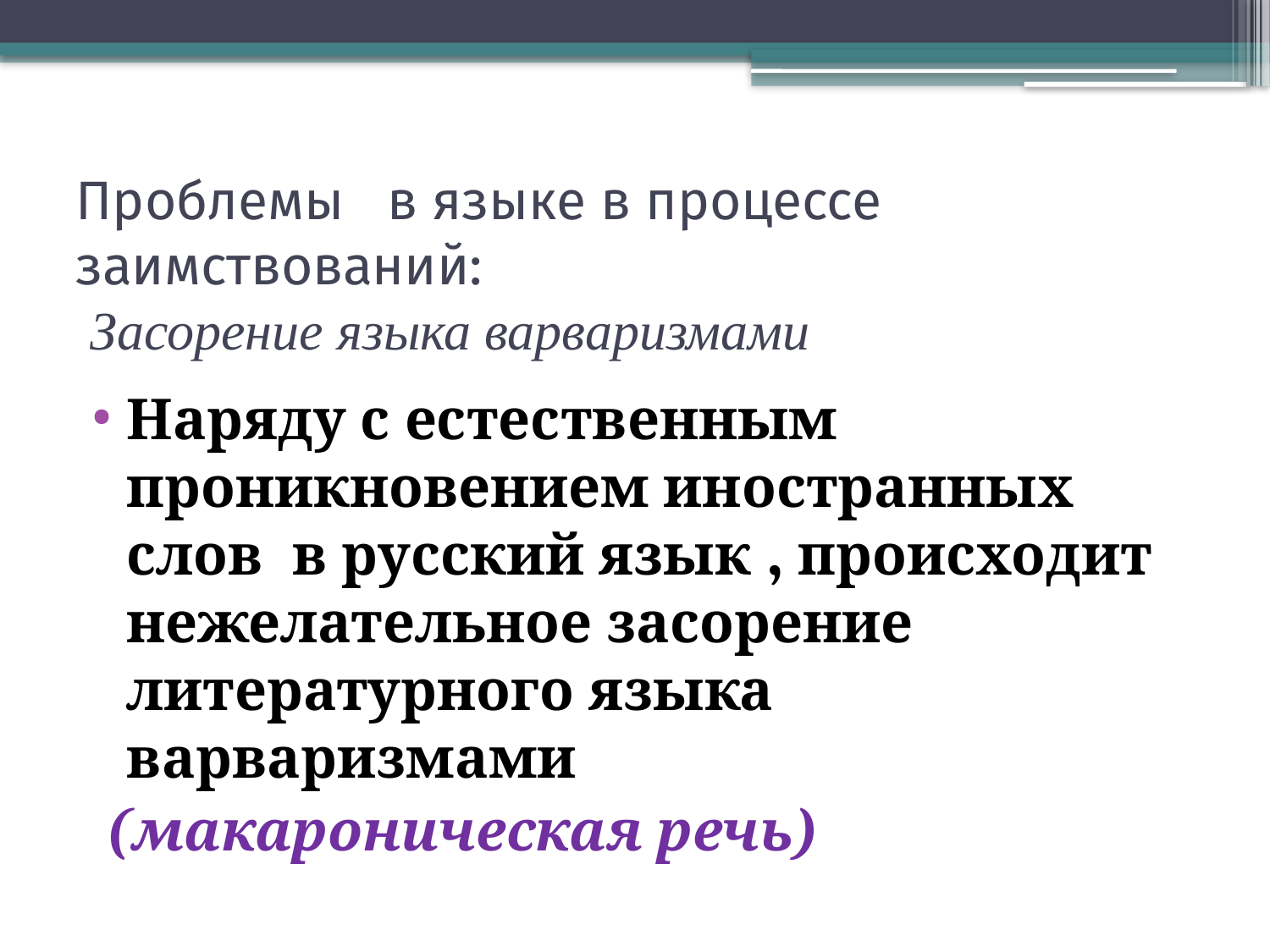

# Проблемы   в языке в процессе заимствований: Засорение языка варваризмами
Наряду с естественным проникновением иностранных слов  в русский язык , происходит нежелательное засорение литературного языка варваризмами
 (макароническая речь)